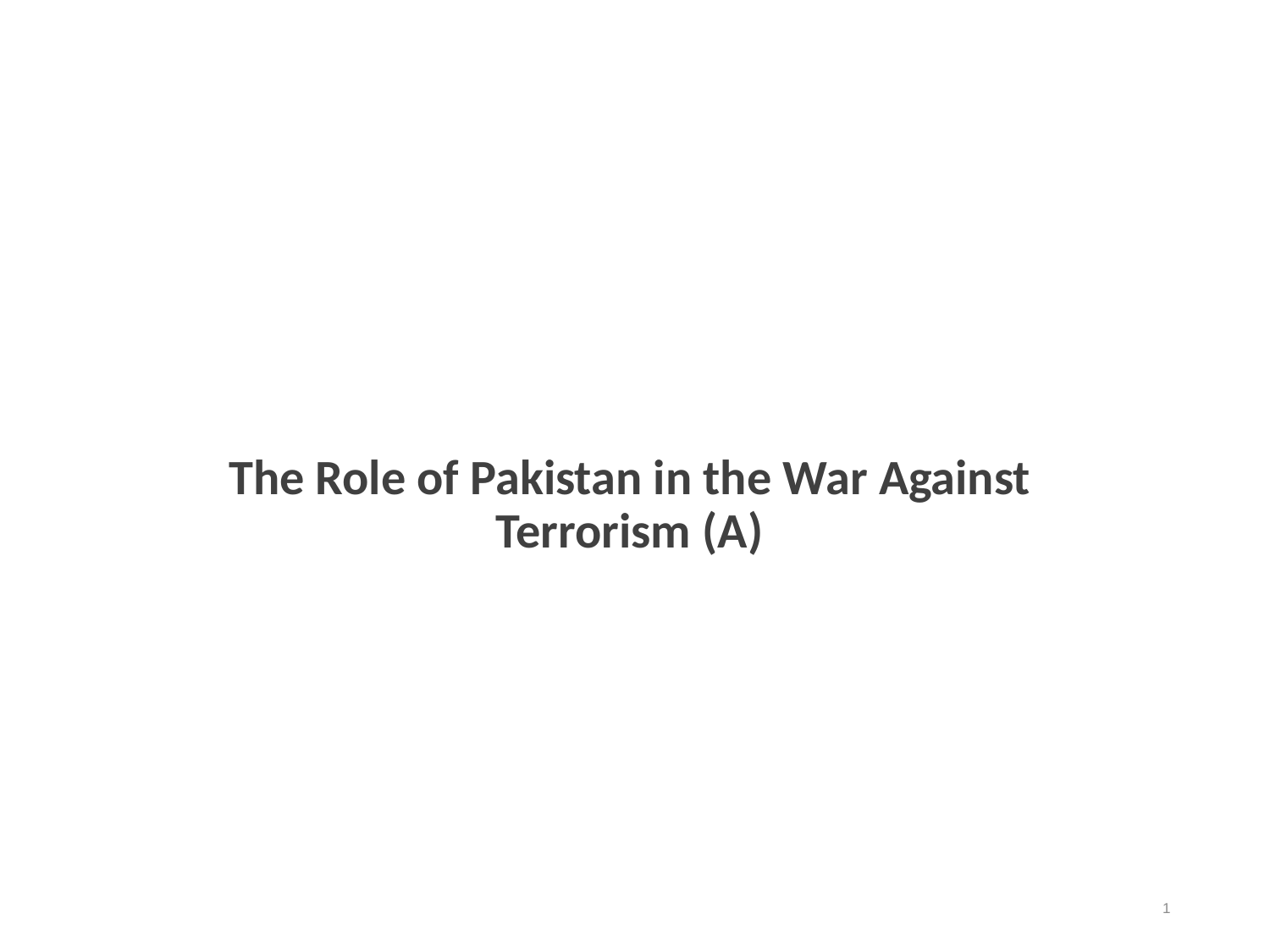

The Role of Pakistan in the War Against Terrorism (A)
1